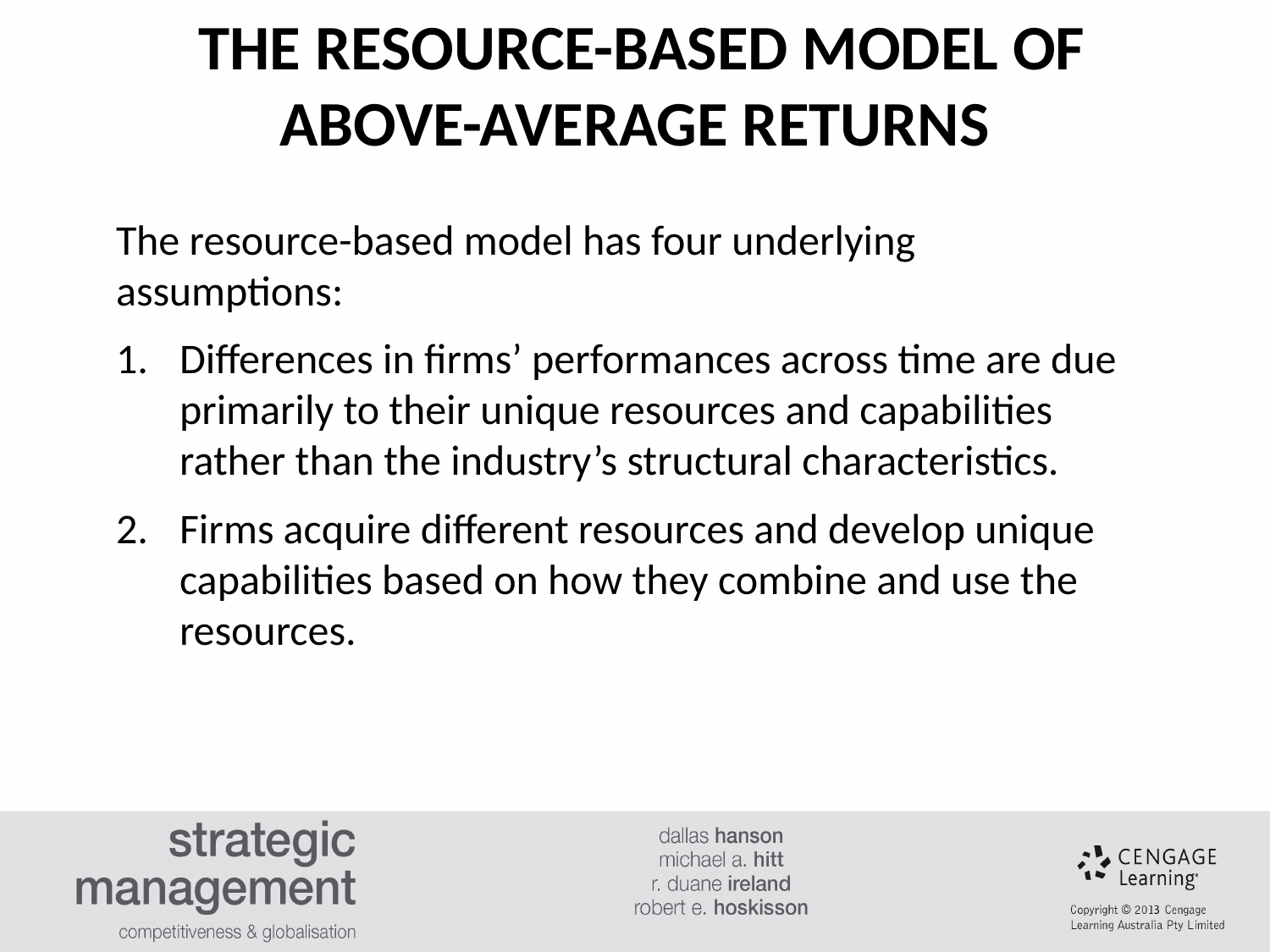

THE RESOURCE-BASED MODEL OF ABOVE-AVERAGE RETURNS
#
The resource-based model has four underlying assumptions:
Differences in firms’ performances across time are due primarily to their unique resources and capabilities rather than the industry’s structural characteristics.
Firms acquire different resources and develop unique capabilities based on how they combine and use the resources.